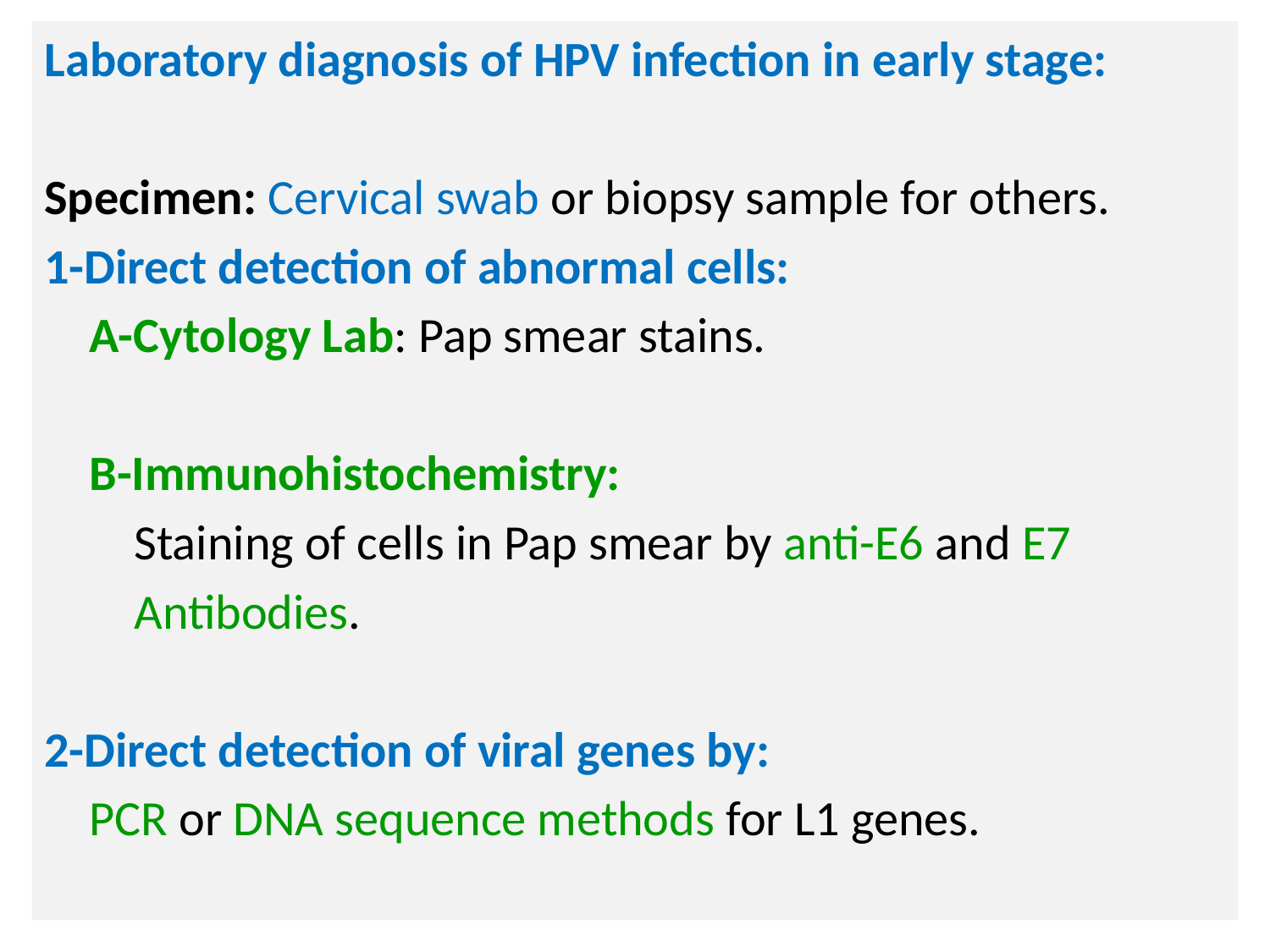

Laboratory diagnosis of HPV infection in early stage:

Specimen: Cervical swab or biopsy sample for others.
1-Direct detection of abnormal cells:
    A-Cytology Lab: Pap smear stains.

    B-Immunohistochemistry:
        Staining of cells in Pap smear by anti-E6 and E7
        Antibodies.

2-Direct detection of viral genes by:
    PCR or DNA sequence methods for L1 genes.
# n